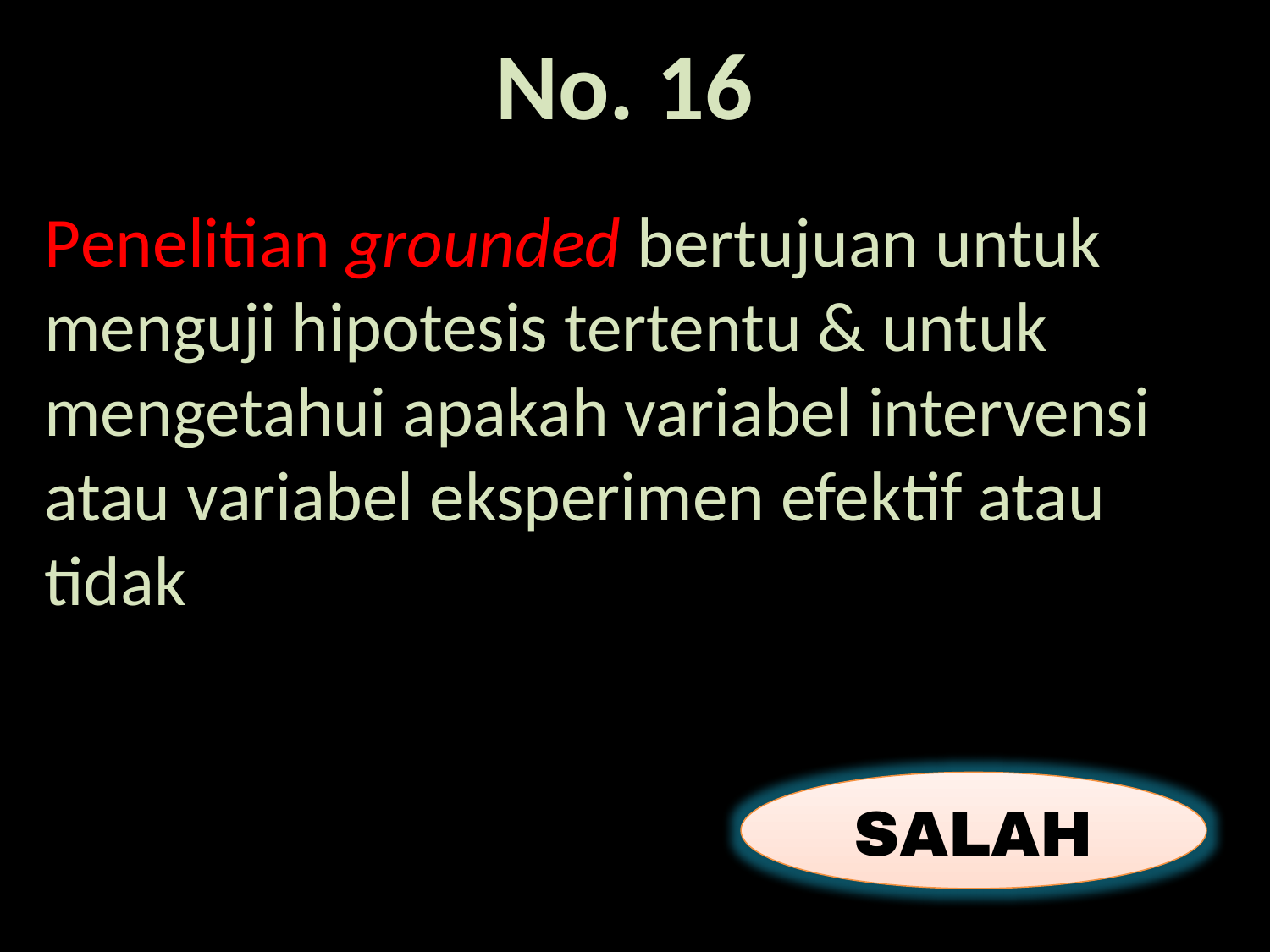

# No. 16
Penelitian grounded bertujuan untuk menguji hipotesis tertentu & untuk mengetahui apakah variabel intervensi atau variabel eksperimen efektif atau tidak
SALAH